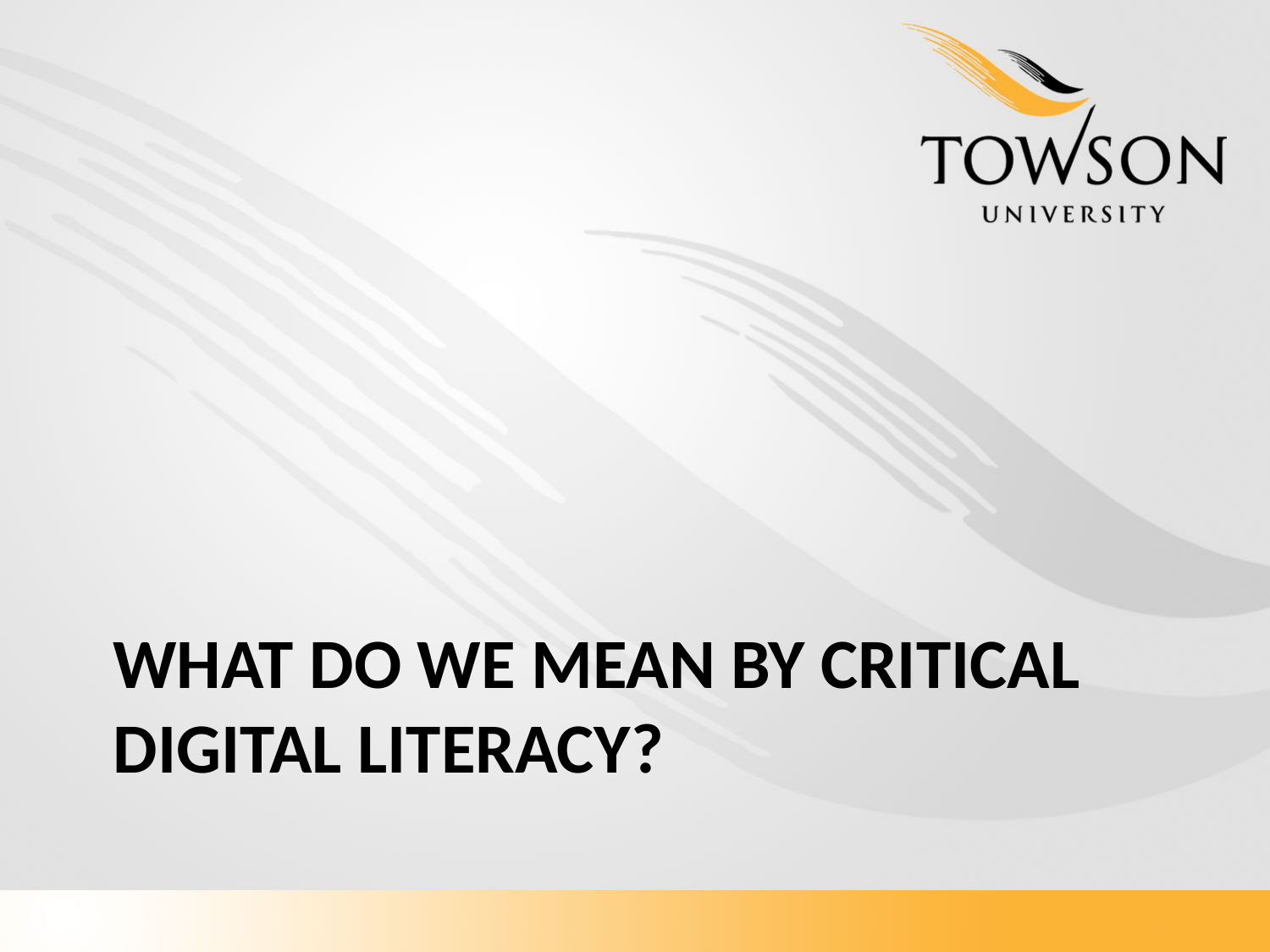

# What do we mean by critical digital literacy?